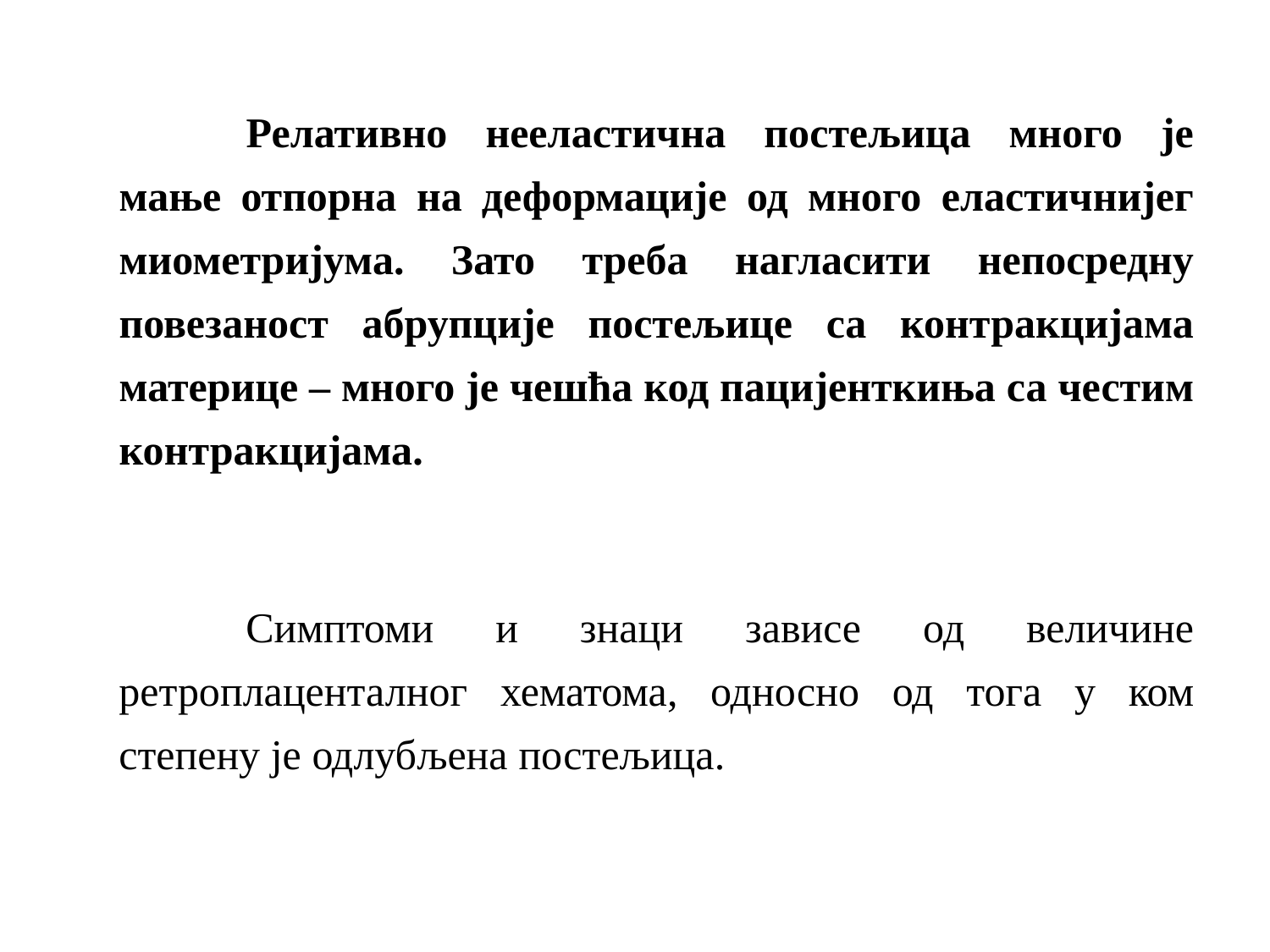

Релативно нееластична постељица много је мање отпорна на деформације од много еластичнијег миометријума. Зато треба нагласити непосредну повезаност абрупције постељице са контракцијама материце – много је чешћа код пацијенткиња са честим контракцијама.
		Симптоми и знаци зависе од величине ретроплаценталног хематома, односно од тога у ком степену је одлубљена постељица.